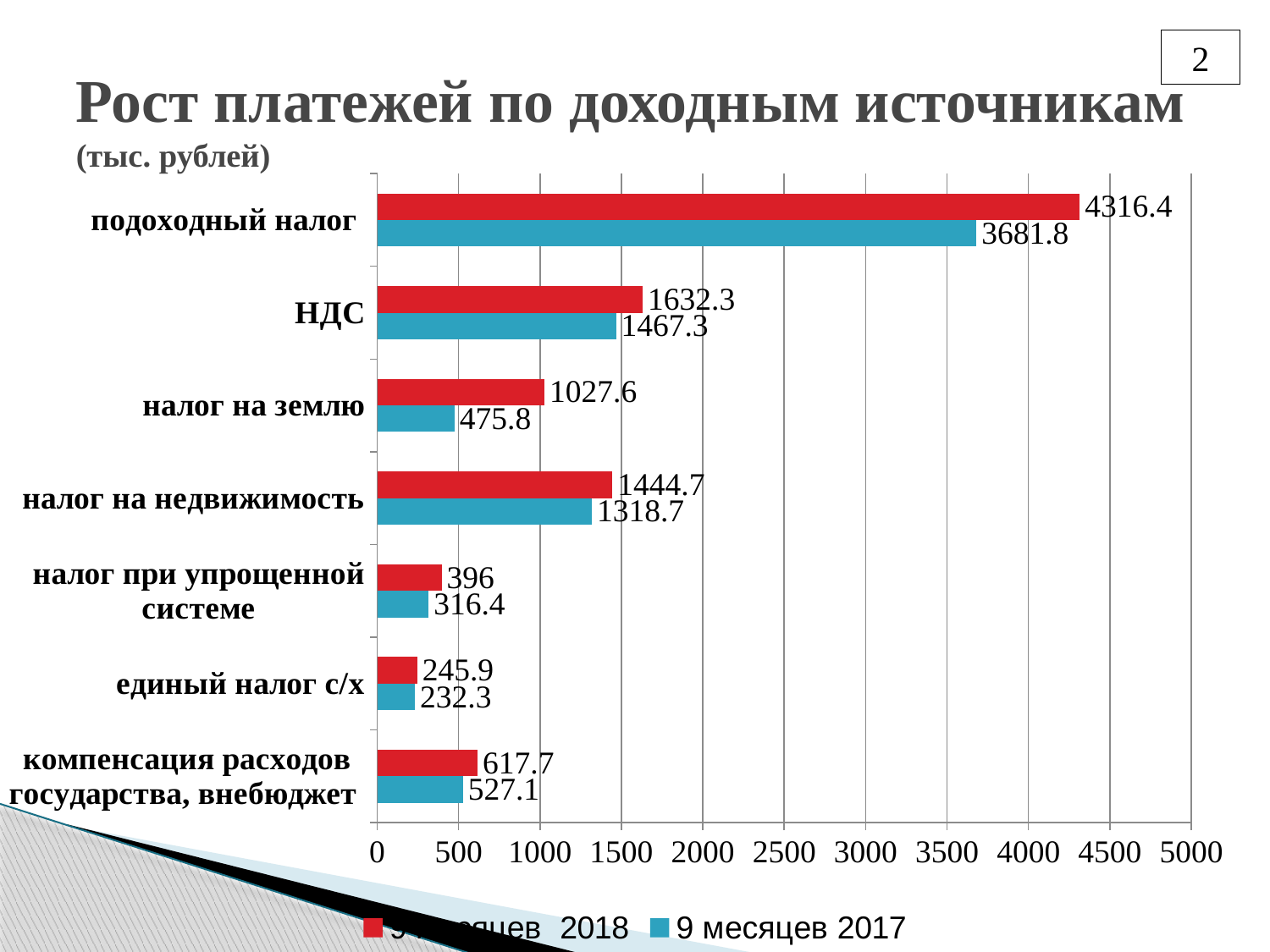

2
# Рост платежей по доходным источникам (тыс. рублей)

### Chart

| Category | 9 месяцев 2017 | 9 месяцев  2018 |
|---|---|---|
| компенсация расходов государства, внебюджет  | 527.1 | 617.7 |
| единый налог с/х | 232.3 | 245.9 |
| налог при упрощенной системе | 316.4 | 396.0 |
| налог на недвижимость | 1318.7 | 1444.7 |
| налог на землю | 475.8 | 1027.6 |
| НДС | 1467.3 | 1632.3 |
| подоходный налог  | 3681.8 | 4316.4 |